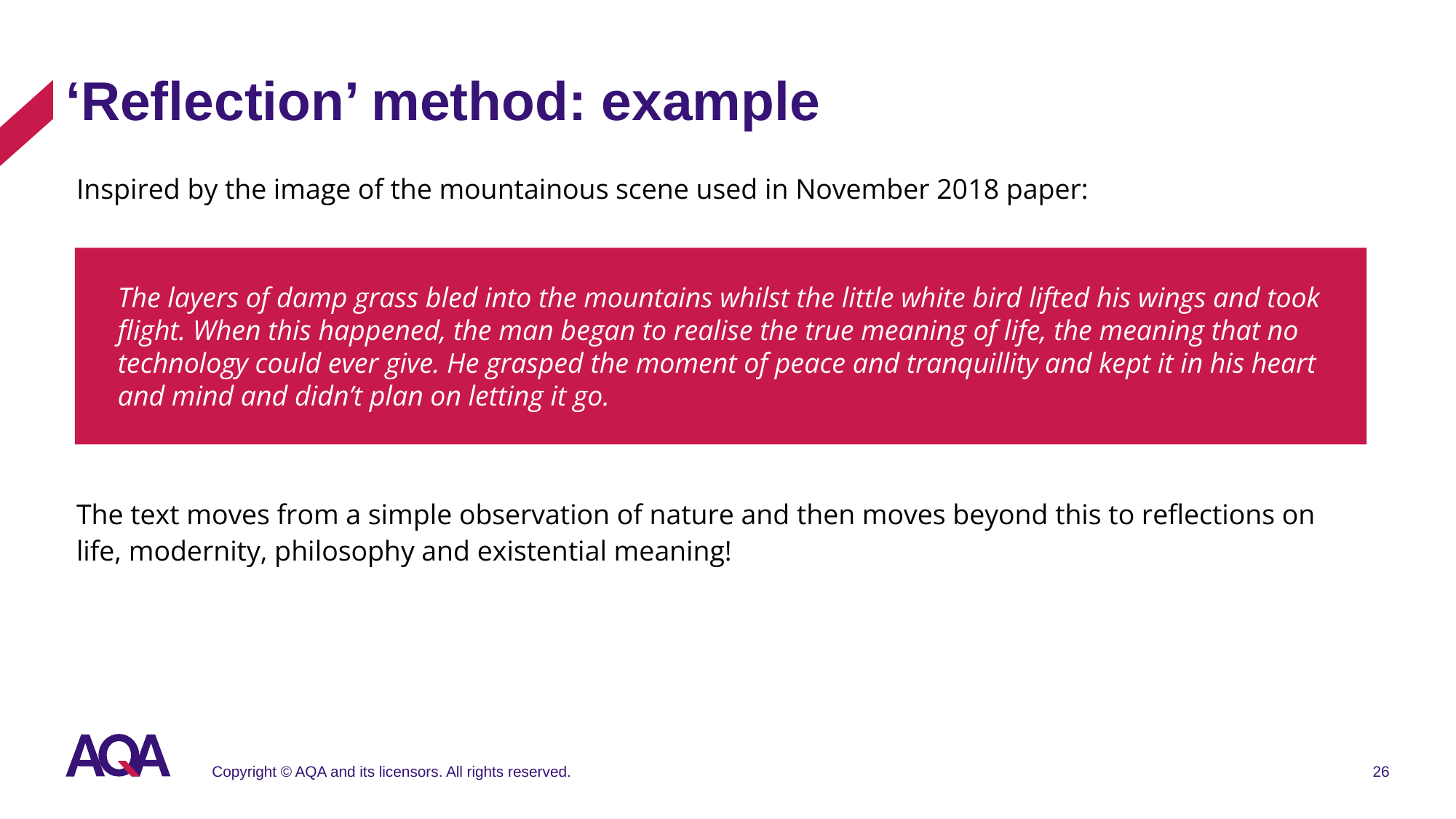

# ‘Reflection’ method: example
Inspired by the image of the mountainous scene used in November 2018 paper:

The text moves from a simple observation of nature and then moves beyond this to reflections on life, modernity, philosophy and existential meaning!

The layers of damp grass bled into the mountains whilst the little white bird lifted his wings and took flight. When this happened, the man began to realise the true meaning of life, the meaning that no technology could ever give. He grasped the moment of peace and tranquillity and kept it in his heart and mind and didn’t plan on letting it go.

Copyright © AQA and its licensors. All rights reserved.
26